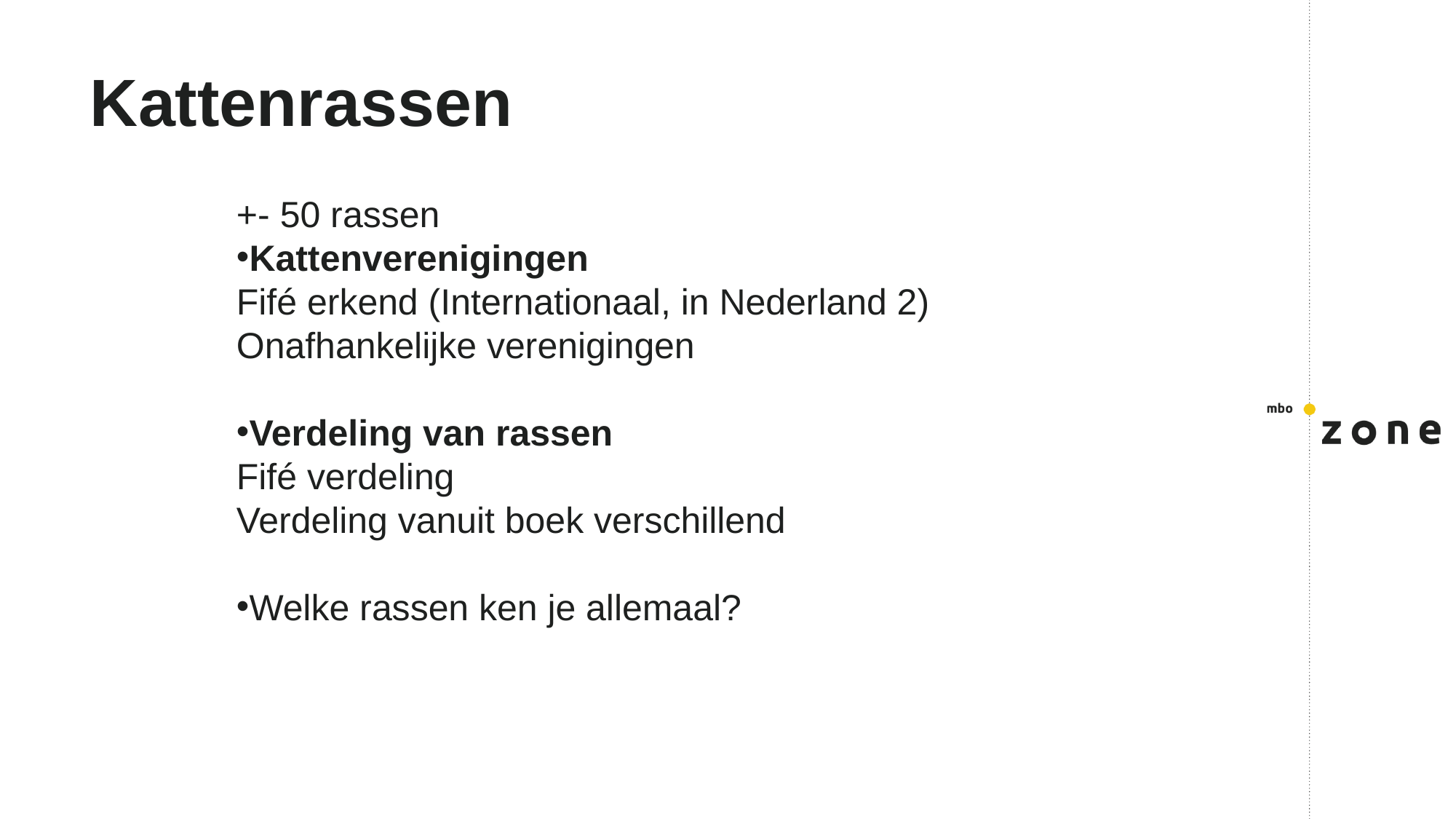

# Kattenrassen
+- 50 rassen
Kattenverenigingen
Fifé erkend (Internationaal, in Nederland 2)
Onafhankelijke verenigingen
Verdeling van rassen
Fifé verdeling
Verdeling vanuit boek verschillend

Welke rassen ken je allemaal?